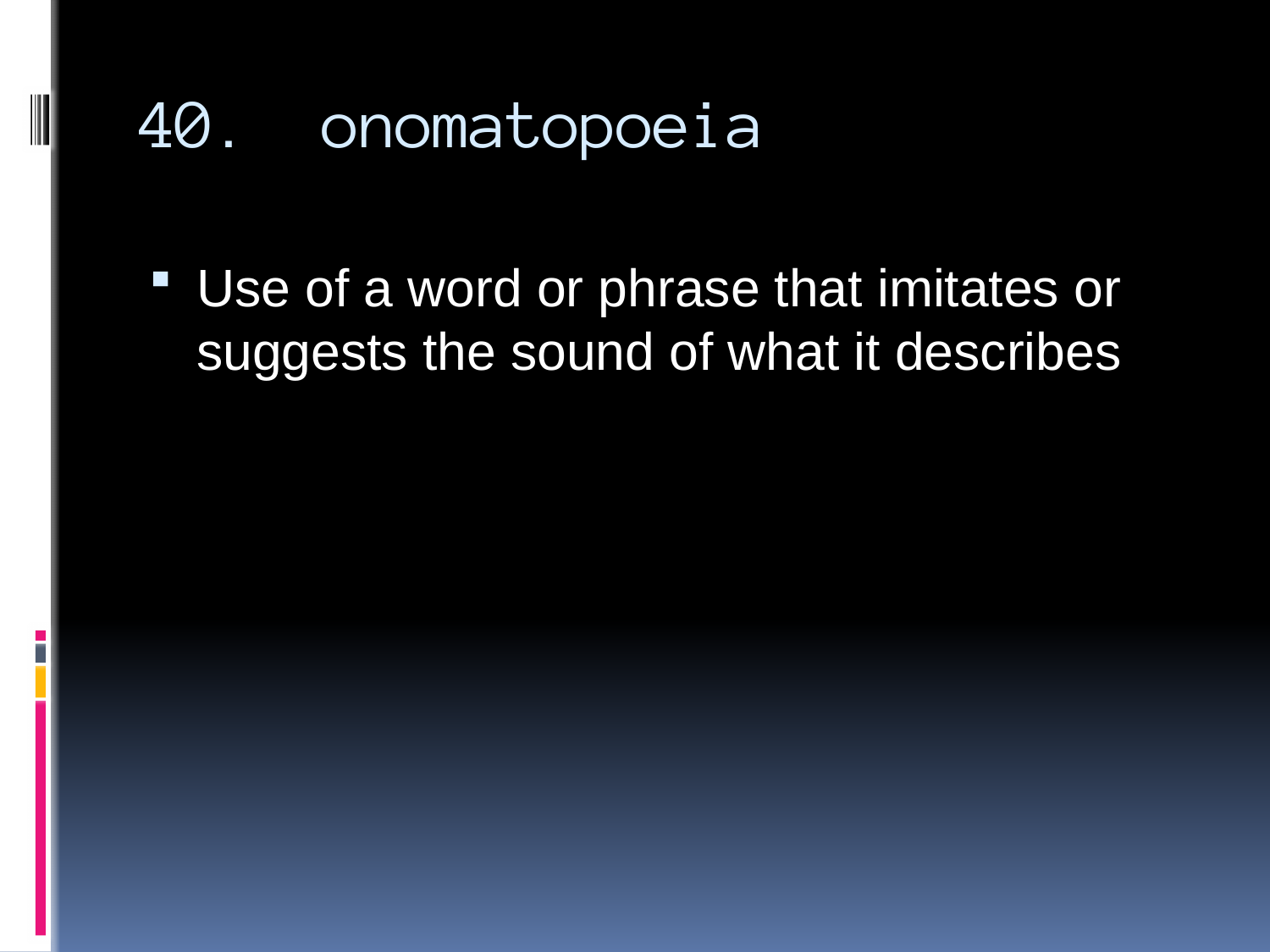

# 40.  onomatopoeia
Use of a word or phrase that imitates or suggests the sound of what it describes